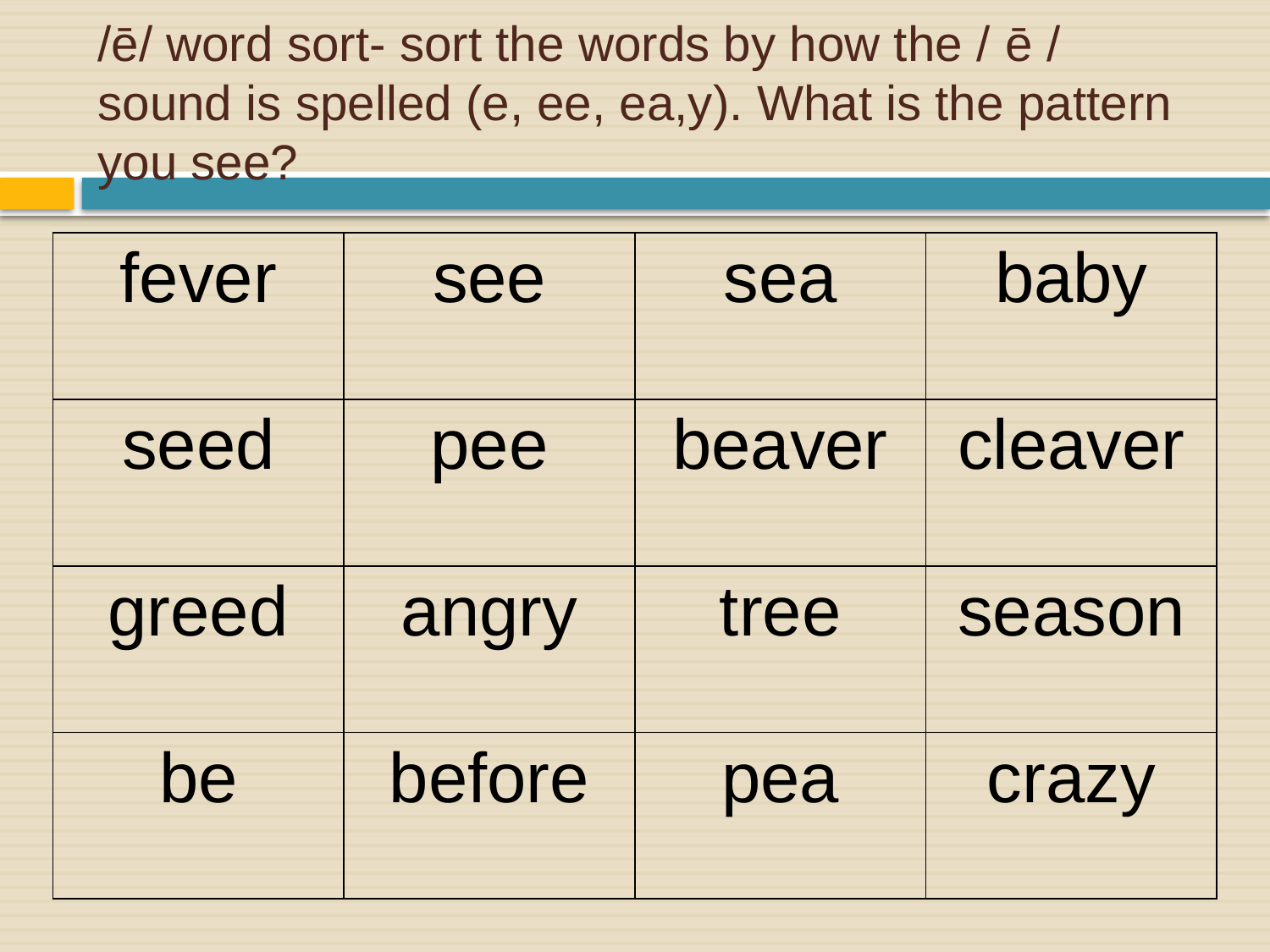

# /ē/ word sort- sort the words by how the / ē / sound is spelled (e, ee, ea,y). What is the pattern you see?
| fever | see | sea | baby |
| --- | --- | --- | --- |
| seed | pee | beaver | cleaver |
| greed | angry | tree | season |
| be | before | pea | crazy |